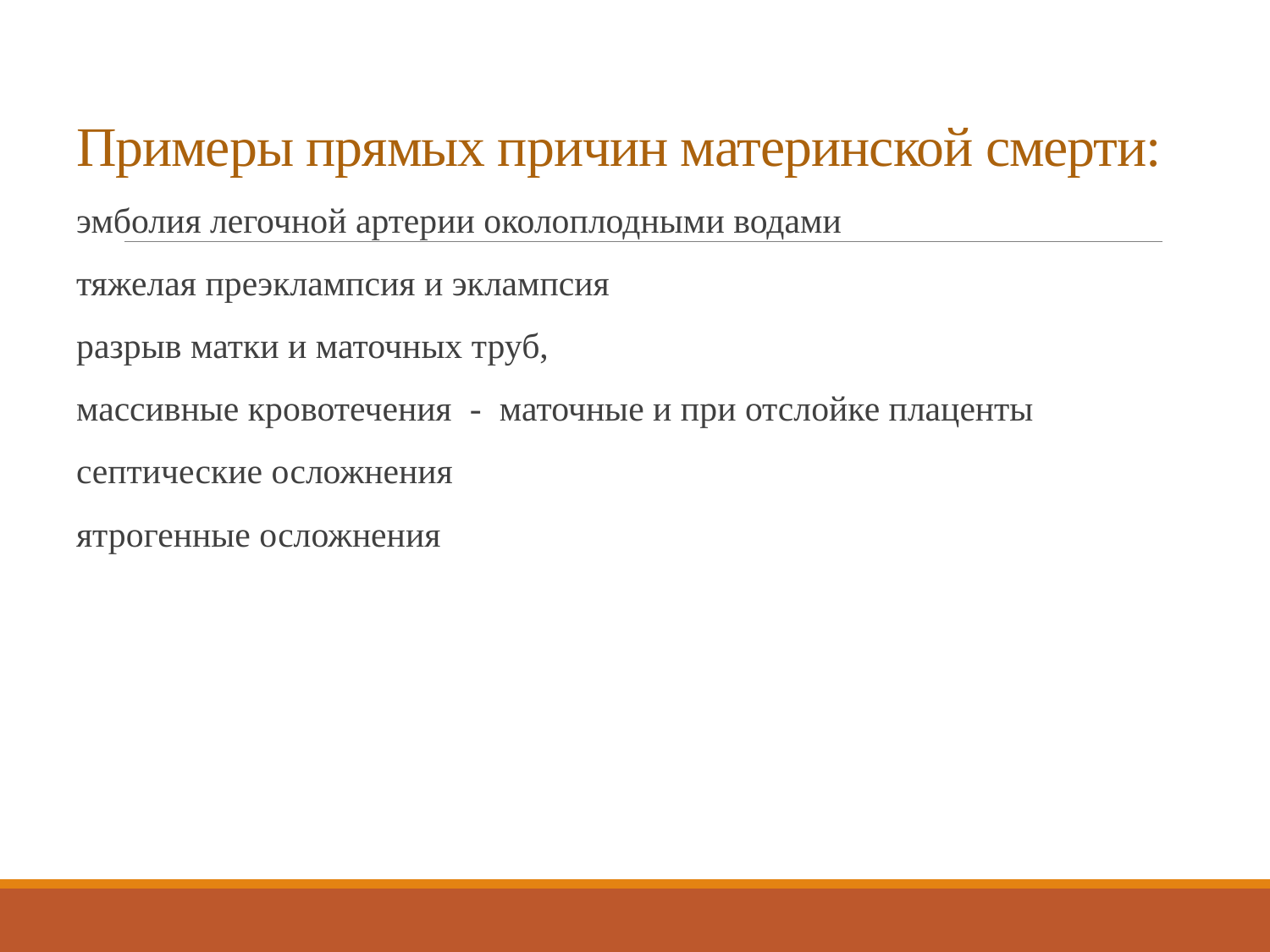

# Примеры прямых причин материнской смерти:
эмболия легочной артерии околоплодными водами
тяжелая преэклампсия и эклампсия
разрыв матки и маточных труб,
массивные кровотечения  -  маточные и при отслойке плаценты
септические осложнения
ятрогенные осложнения